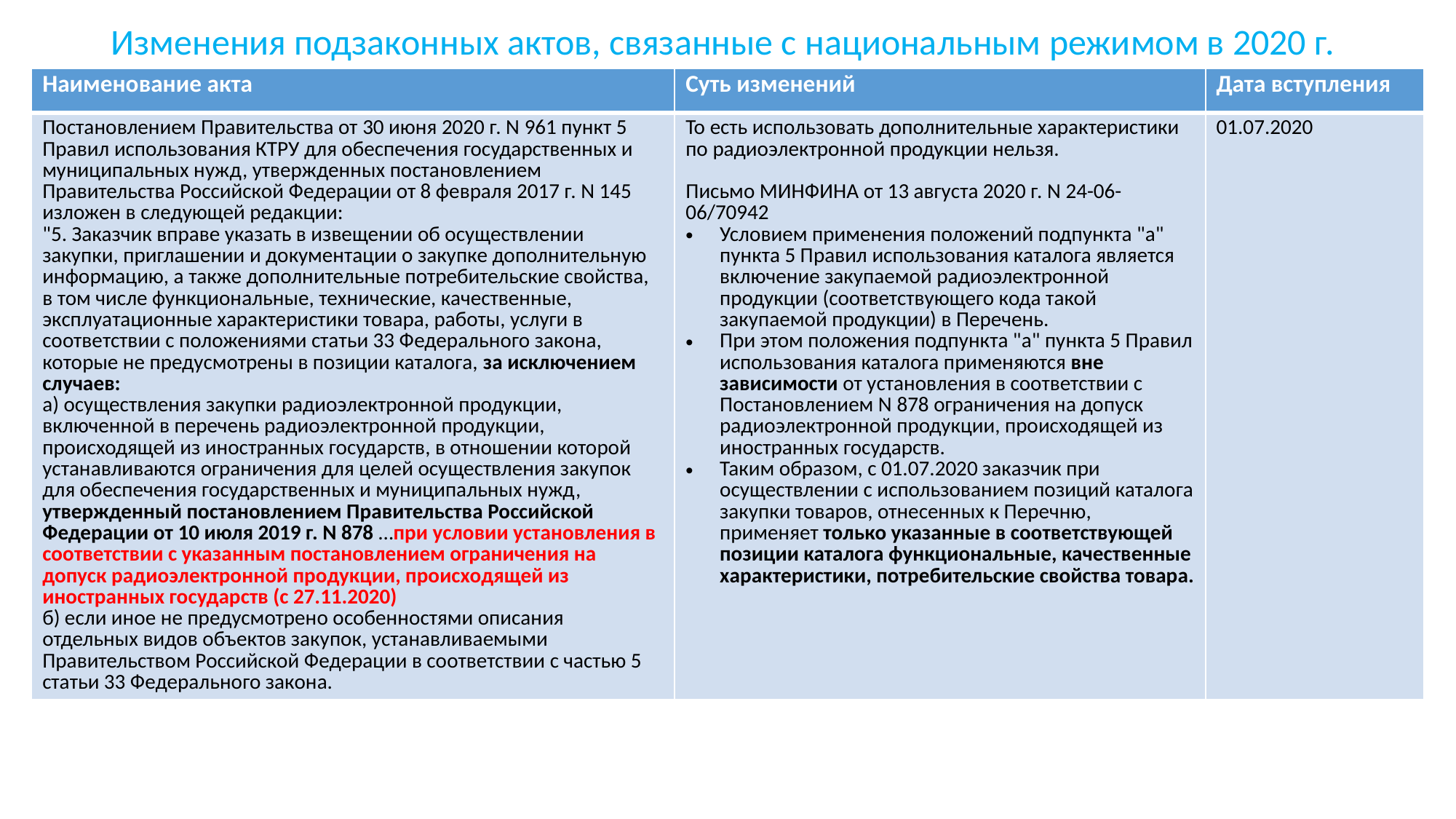

# Изменения подзаконных актов, связанные с национальным режимом в 2020 г.
| Наименование акта | Суть изменений | Дата вступления |
| --- | --- | --- |
| Постановлением Правительства от 30 июня 2020 г. N 961 пункт 5 Правил использования КТРУ для обеспечения государственных и муниципальных нужд, утвержденных постановлением Правительства Российской Федерации от 8 февраля 2017 г. N 145 изложен в следующей редакции: "5. Заказчик вправе указать в извещении об осуществлении закупки, приглашении и документации о закупке дополнительную информацию, а также дополнительные потребительские свойства, в том числе функциональные, технические, качественные, эксплуатационные характеристики товара, работы, услуги в соответствии с положениями статьи 33 Федерального закона, которые не предусмотрены в позиции каталога, за исключением случаев: а) осуществления закупки радиоэлектронной продукции, включенной в перечень радиоэлектронной продукции, происходящей из иностранных государств, в отношении которой устанавливаются ограничения для целей осуществления закупок для обеспечения государственных и муниципальных нужд, утвержденный постановлением Правительства Российской Федерации от 10 июля 2019 г. N 878 …при условии установления в соответствии с указанным постановлением ограничения на допуск радиоэлектронной продукции, происходящей из иностранных государств (с 27.11.2020) б) если иное не предусмотрено особенностями описания отдельных видов объектов закупок, устанавливаемыми Правительством Российской Федерации в соответствии с частью 5 статьи 33 Федерального закона. | То есть использовать дополнительные характеристики по радиоэлектронной продукции нельзя. Письмо МИНФИНА от 13 августа 2020 г. N 24-06-06/70942 Условием применения положений подпункта "а" пункта 5 Правил использования каталога является включение закупаемой радиоэлектронной продукции (соответствующего кода такой закупаемой продукции) в Перечень. При этом положения подпункта "а" пункта 5 Правил использования каталога применяются вне зависимости от установления в соответствии с Постановлением N 878 ограничения на допуск радиоэлектронной продукции, происходящей из иностранных государств. Таким образом, с 01.07.2020 заказчик при осуществлении с использованием позиций каталога закупки товаров, отнесенных к Перечню, применяет только указанные в соответствующей позиции каталога функциональные, качественные характеристики, потребительские свойства товара. | 01.07.2020 |